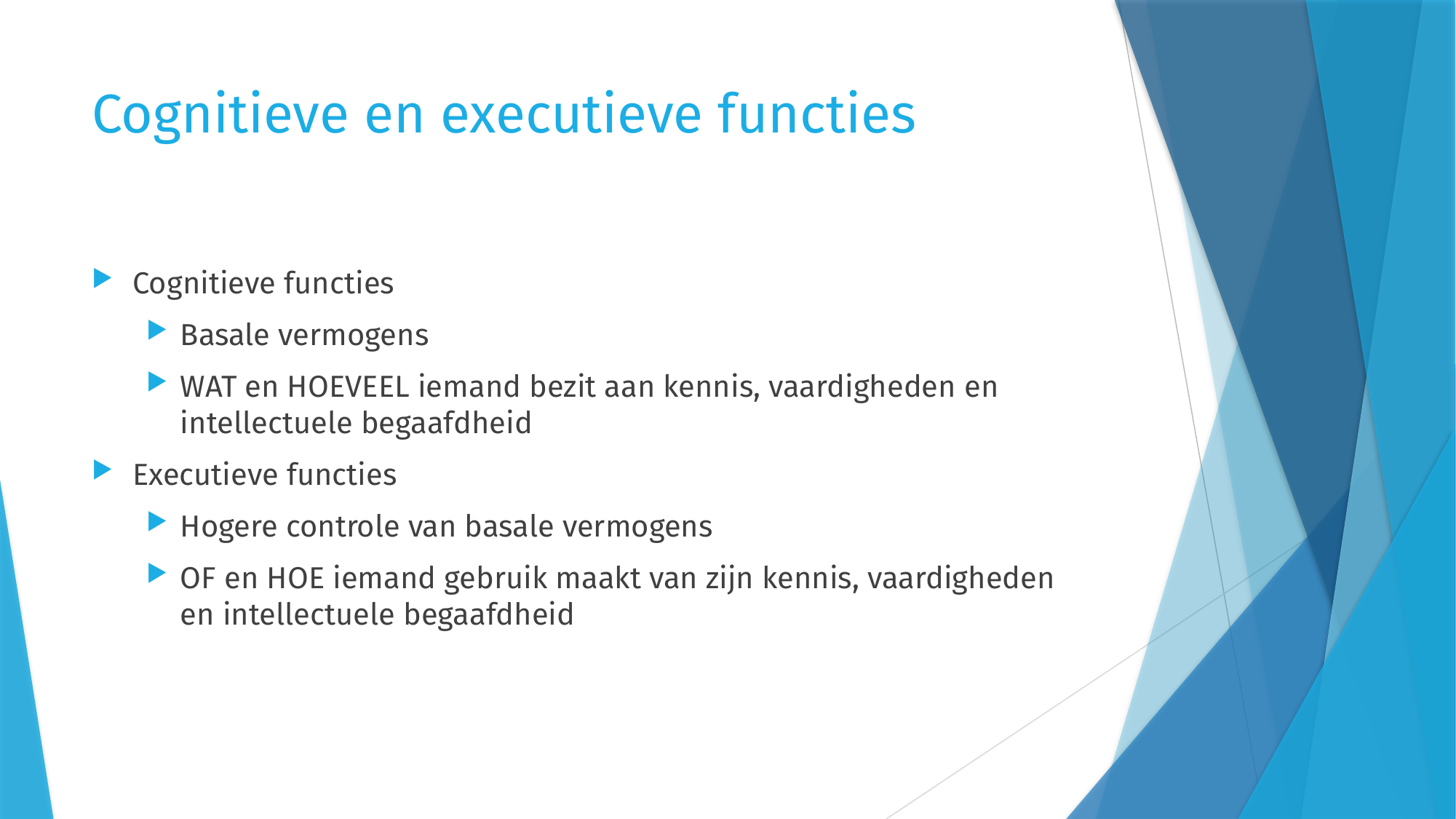

# Cognitieve en executieve functies
Cognitieve functies
Basale vermogens
WAT en HOEVEEL iemand bezit aan kennis, vaardigheden en intellectuele begaafdheid
Executieve functies
Hogere controle van basale vermogens
OF en HOE iemand gebruik maakt van zijn kennis, vaardigheden en intellectuele begaafdheid